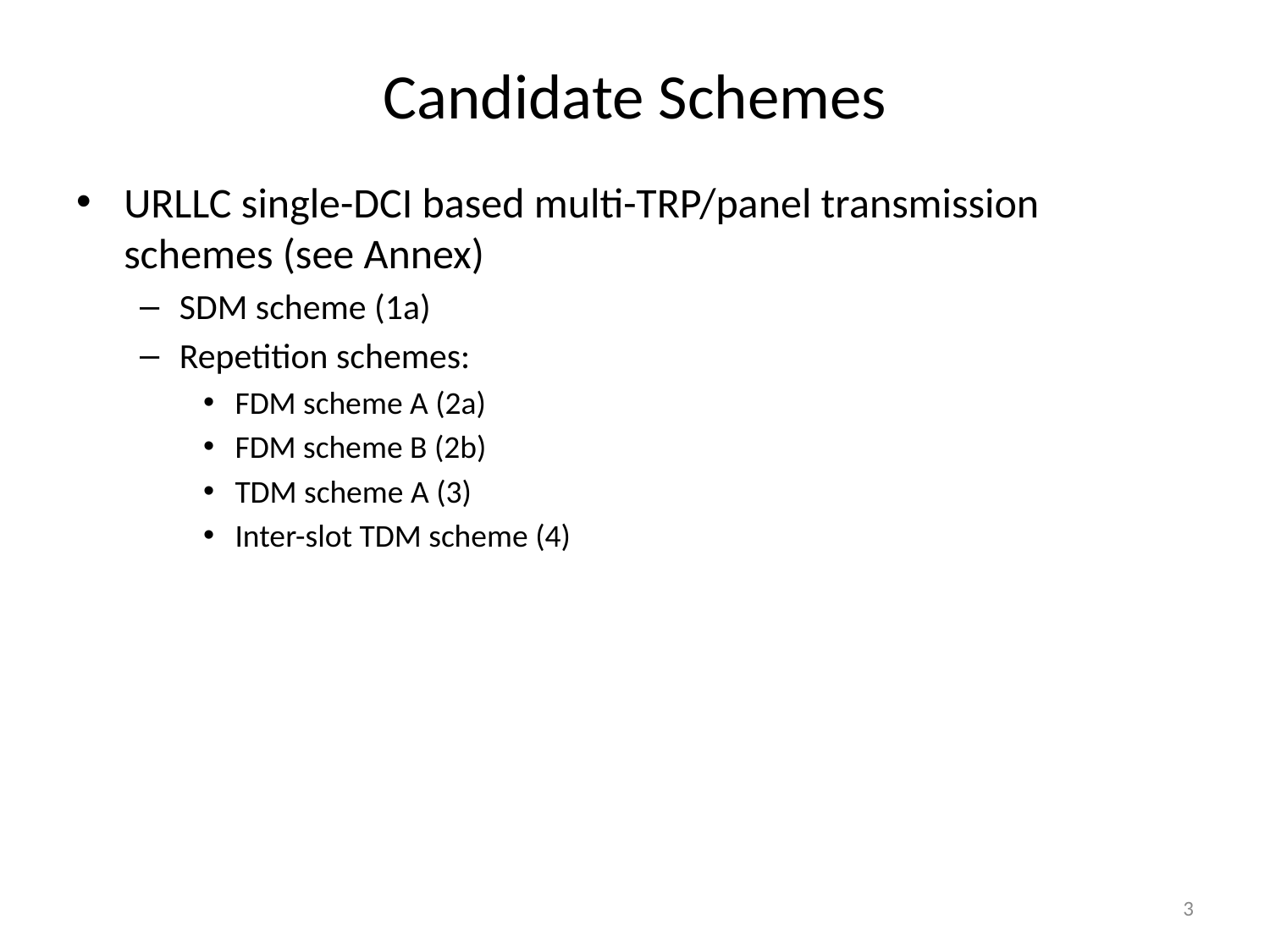

# Candidate Schemes
URLLC single-DCI based multi-TRP/panel transmission schemes (see Annex)
SDM scheme (1a)
Repetition schemes:
FDM scheme A (2a)
FDM scheme B (2b)
TDM scheme A (3)
Inter-slot TDM scheme (4)

3